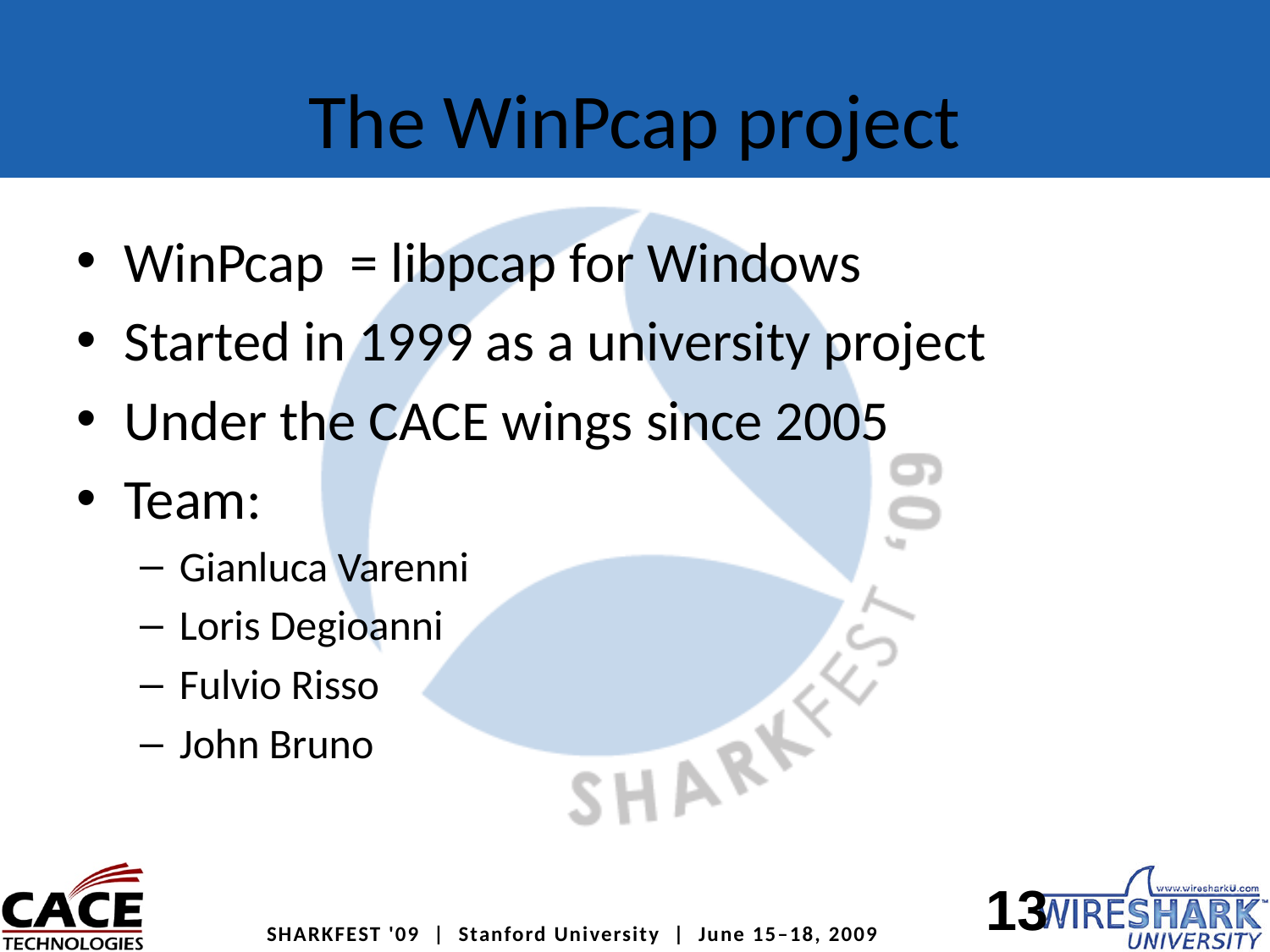

# The WinPcap project
WinPcap  = libpcap for Windows
Started in 1999 as a university project
Under the CACE wings since 2005
Team:
Gianluca Varenni
Loris Degioanni
Fulvio Risso
John Bruno
13